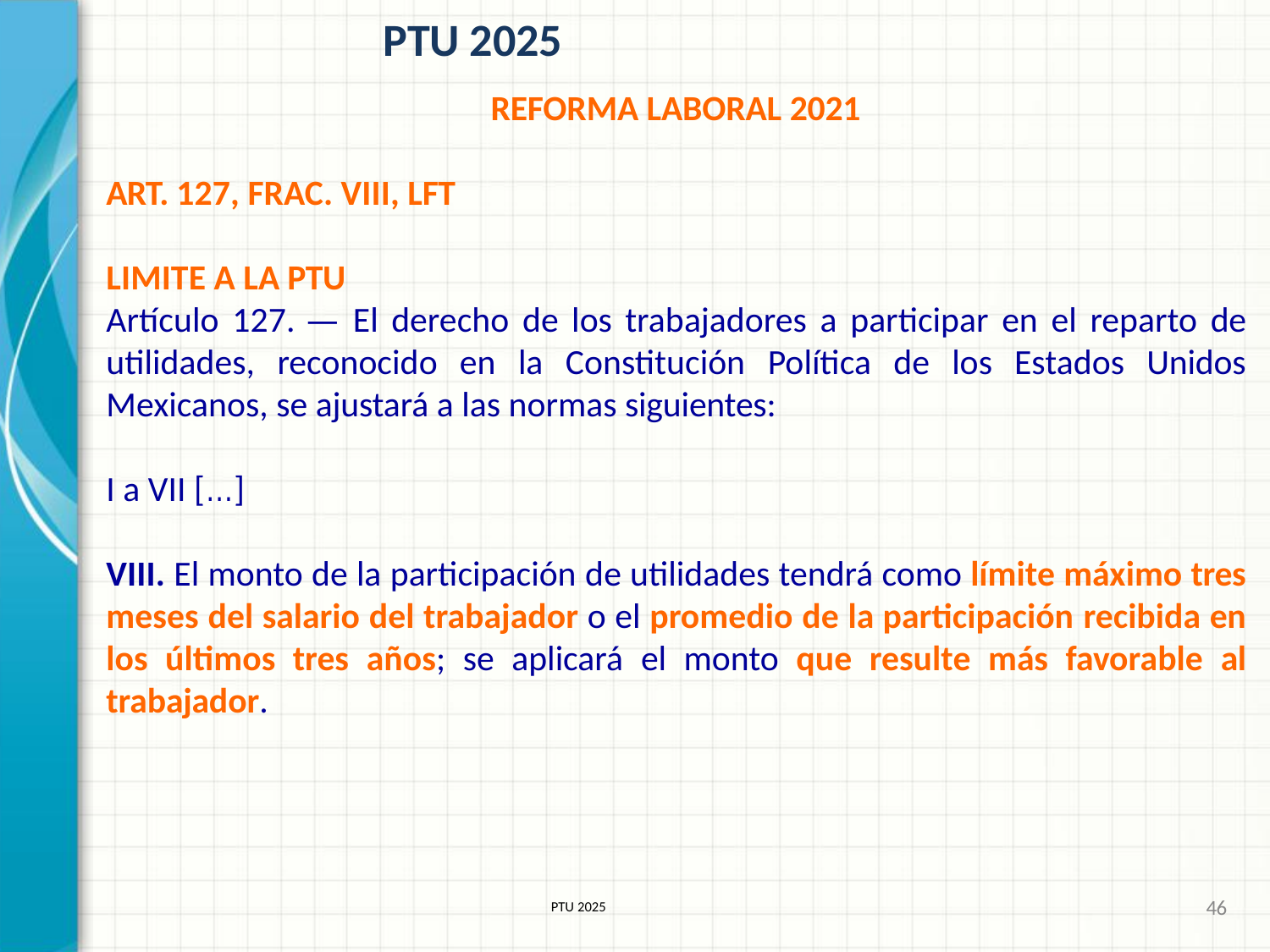

# PTU 2025
REFORMA LABORAL 2021
ART. 127, FRAC. VIII, LFT
LIMITE A LA PTU
Artículo 127. — El derecho de los trabajadores a participar en el reparto de utilidades,  reconocido  en  la  Constitución  Política  de  los  Estados  Unidos Mexicanos, se ajustará a las normas siguientes:
I a VII […]
VIII. El monto de la participación de utilidades tendrá como límite máximo tres meses del salario del trabajador o el promedio de la participación recibida en los últimos tres años; se aplicará el monto que resulte más favorable al trabajador.
46
PTU 2025